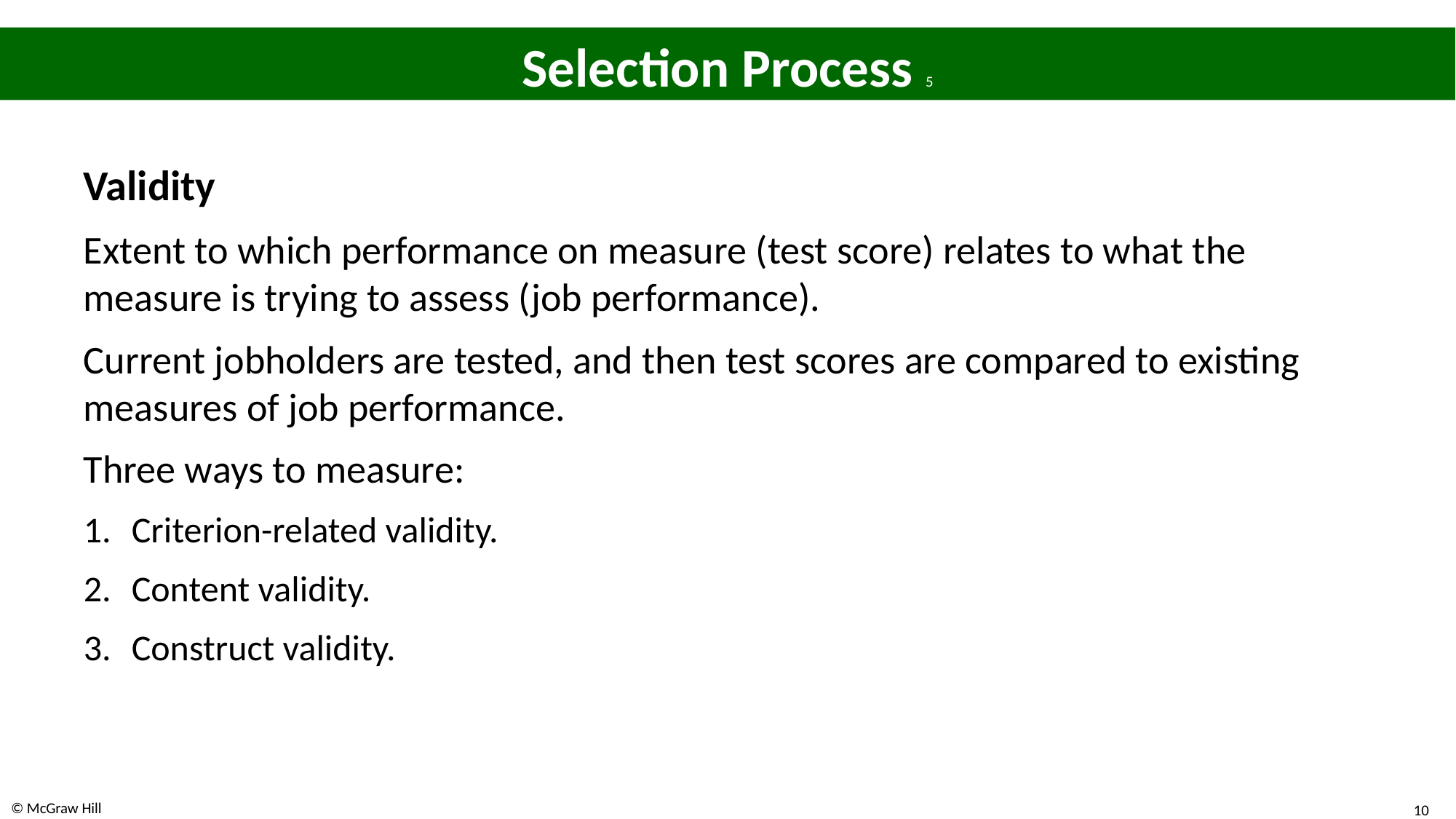

# Selection Process 5
Validity
Extent to which performance on measure (test score) relates to what the measure is trying to assess (job performance).
Current jobholders are tested, and then test scores are compared to existing measures of job performance.
Three ways to measure:
Criterion-related validity.
Content validity.
Construct validity.